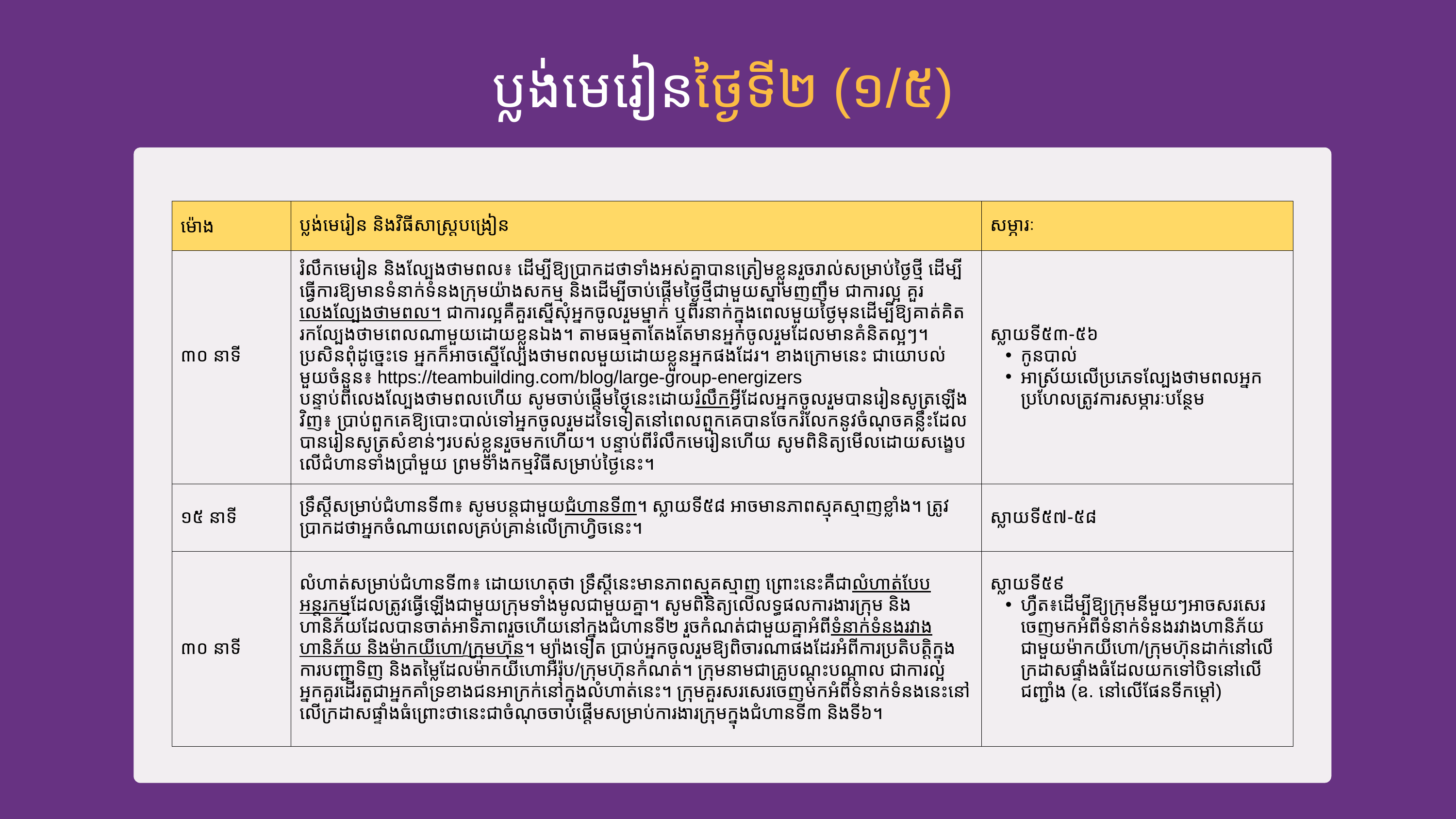

ប្លង់មេរៀនថ្ងៃទី២ (១/៥)

| ម៉ោង | ប្លង់មេរៀន និងវិធីសាស្ត្រ​បង្រៀន​ | សម្ភារៈ |
| --- | --- | --- |
| ៣០ នាទី | រំលឹកមេរៀន និងល្បែងថាមពល៖ ដើម្បី​ឱ្យ​ប្រាកដថា​​ទាំងអស់គ្នា​បាន​ត្រៀម​ខ្លួន​រួចរាល់​សម្រាប់​ថ្ងៃថ្មី​ ដើម្បី​ធ្វើការ​ឱ្យមាន​ទំនាក់​ទំនងក្រុម​យ៉ាងសកម្ម និង​ដើម្បី​ចាប់ផ្ដើម​ថ្ងៃ​ថ្មី​ជាមួយ​ស្នាម​ញញឹម​​ ជាការល្អ គួរលេងល្បែងថាមពល។ ជាការ​ល្អគឺ​​គួរ​ស្នើសុំ​អ្នក​ចូលរួម​ម្នាក់​ ឬពីរនាក់​ក្នុងពេលមួយ​ថ្ងៃមុន​ដើម្បី​ឱ្យ​គាត់​គិត​រក​ល្បែង​ថាម​ពេលណាមួយ​ដោយខ្លួន​ឯង។ តាមធម្មតា​តែងតែ​មានអ្នកចូលរួមដែល​មានគំនិត​ល្អៗ​។ ប្រសិនពុំដូច្នេះទេ អ្នកក៏អាច​ស្នើល្បែងថាមពលមួយ​ដោយខ្លួន​អ្នកផងដែរ​។ ខាងក្រោម​នេះ ជាយោបល់​មួយចំនួន​៖ https://teambuilding.com/blog/large-group-energizers បន្ទាប់ពីលេង​ល្បែងថាមពល​ហើយ សូមចាប់ផ្ដើមថ្ងៃនេះ​ដោយ​​​រំលឹក​​អ្វីដែល​អ្នកចូលរួមបាន​រៀនសូត្រ​ឡើង​វិញ៖ ប្រាប់​ពួកគេ​ឱ្យ​បោះបាល់​ទៅអ្នកចូលរួម​ដទៃទៀត​នៅពេលពួកគេបានចែករំលែក​នូវ​ចំណុច​គន្លឹះ​ដែល​បានរៀនសូត្រសំខាន់ៗរបស់​ខ្លួន​​រួចមកហើយ។ បន្ទាប់ពី​រំលឹកមេរៀនហើយ សូមពិនិត្យ​មើលដោយ​សង្ខេប​លើជំហាន​ទាំង​ប្រាំមួយ​ ព្រម​ទាំង​កម្មវិធីសម្រាប់​ថ្ងៃនេះ។ | ស្លាយទី​៥៣-៥៦ កូនបាល់​ អាស្រ័យលើប្រភេទ​ល្បែង​ថាម​ពល​អ្នកប្រហែល​ត្រូវការ​សម្ភារៈបន្ថែម​ |
| ១៥ នាទី | ទ្រឹស្ដី​សម្រាប់​ជំហានទី៣៖ សូមបន្តជាមួយ​​ជំហានទី៣។ ស្លាយទី៥៨ អាចមាន​ភាព​ស្មុគស្មាញខ្លាំង​។ ត្រូវ​​ប្រាកដ​ថា​អ្នក​ចំណាយ​ពេលគ្រប់គ្រាន់​លើ​ក្រាហ្វិចនេះ​។ | ស្លាយទី​៥៧-៥៨ |
| ៣០ នាទី | លំហាត់​សម្រាប់​ជំហានទី៣៖ ដោយហេតុថា ទ្រឹស្ដីនេះមានភាពស្មុគស្មាញ ព្រោះនេះគឺ​ជា​លំហាត់​បែប​អន្តរកម្ម​ដែល​ត្រូវ​ធ្វើ​ឡើងជាមួយ​​ក្រុមទាំងមូល​ជាមួយគ្នា​។ សូមពិនិត្យ​លើ​លទ្ធផលការងារក្រុម និង​ហានិភ័យ​ដែលបានចាត់​​អាទិភាព​រួចហើយនៅក្នុងជំហានទី២ រួច​កំណត់​ជាមួយ​គ្នាអំពី​ទំនាក់ទំនង​រវាង​ហានិភ័យ និងម៉ាកយីហោ/ក្រុមហ៊ុន។ ម្យ៉ាងទៀត ប្រាប់​អ្នក​ចូលរួម​ឱ្យ​ពិចារណា​ផងដែរ​អំពី​ការប្រតិបត្តិ​ក្នុងការបញ្ជាទិញ និងតម្លៃ​ដែល​ម៉ាកយីហោអឺរ៉ុប/ក្រុមហ៊ុនកំណត់។ ក្រុមនាម​ជាគ្រូបណ្ដុះបណ្ដាល ជាការល្អ អ្នកគួរ​ដើរតួជាអ្នកគាំទ្រខាង​​ជនអាក្រក់នៅ​ក្នុងលំហាត់នេះ។ ក្រុមគួរសរសេរចេញមក​​អំពី​ទំនាក់​ទំនងនេះនៅលើ​ក្រដាសផ្ទាំងធំព្រោះថា​នេះ​ជាចំណុច​ចាប់ផ្ដើម​សម្រាប់​ការងារក្រុមក្នុង​​ជំហានទី៣ និងទី៦។ | ស្លាយទី​៥៩ ហ្វឺត៖ដើម្បី​ឱ្យក្រុម​នីមួយៗអាច​​សរសេរចេញមក​អំពី​ទំនាក់​ទំនងរវាង​ហានិភ័យ​ជាមួយ​ម៉ាកយីហោ/ក្រុមហ៊ុន​ដាក់នៅលើ​ក្រដាសផ្ទាំងធំ​ដែលយកទៅ​បិទនៅលើជញ្ជាំង​ (ឧ. នៅលើ​ផែនទីកម្ដៅ) |